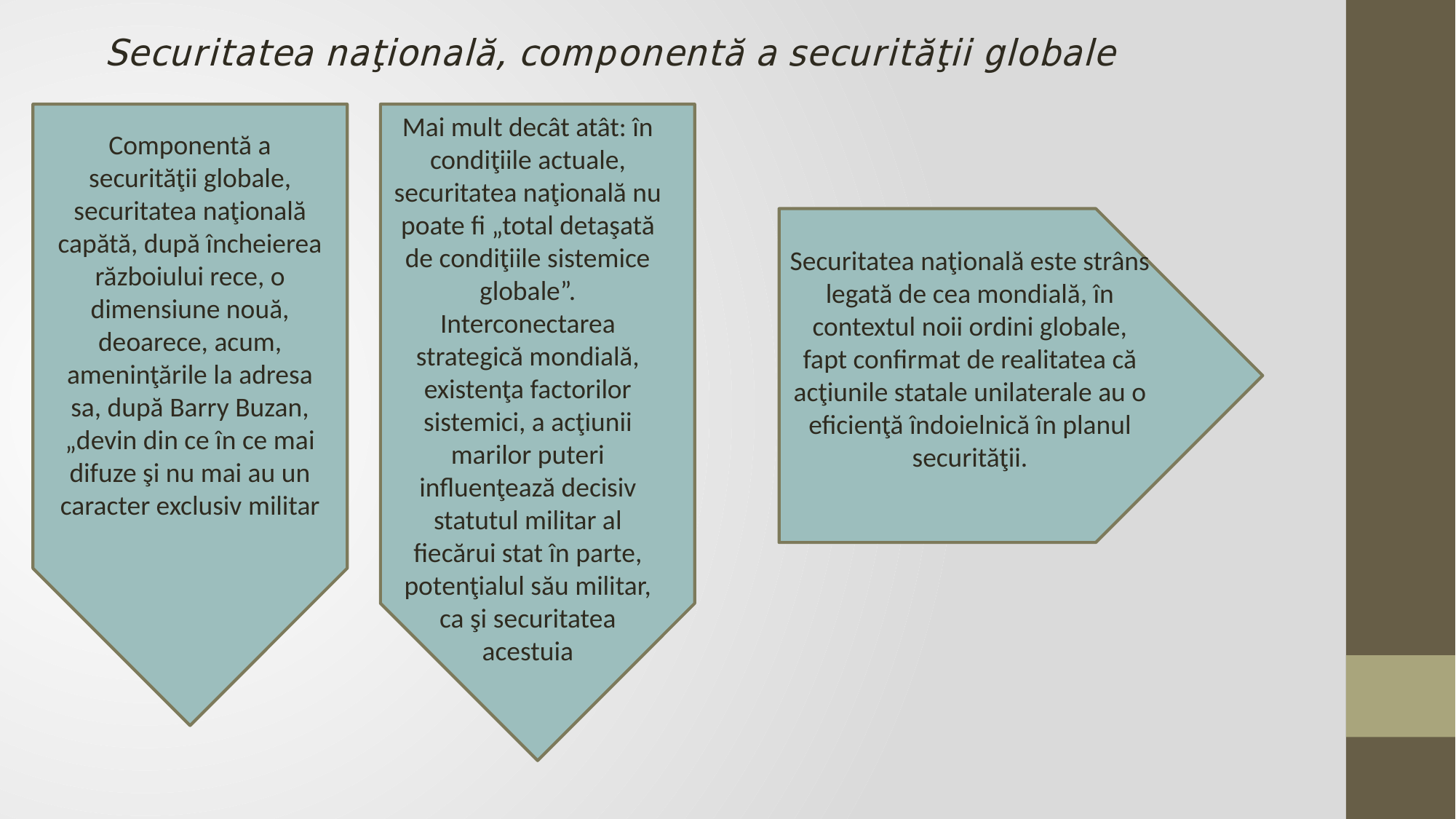

Securitatea naţională, componentă a securităţii globale
Mai mult decât atât: în condiţiile actuale, securitatea naţională nu poate fi „total detaşată de condiţiile sistemice globale”. Interconectarea strategică mondială, existenţa factorilor sistemici, a acţiunii marilor puteri influenţează decisiv statutul militar al fiecărui stat în parte, potenţialul său militar, ca şi securitatea acestuia
Componentă a securităţii globale, securitatea naţională capătă, după încheierea războiului rece, o dimensiune nouă, deoarece, acum, ameninţările la adresa sa, după Barry Buzan, „devin din ce în ce mai difuze şi nu mai au un caracter exclusiv militar

Securitatea naţională este strâns legată de cea mondială, în contextul noii ordini globale, fapt confirmat de realitatea că acţiunile statale unilaterale au o eficienţă îndoielnică în planul securităţii.